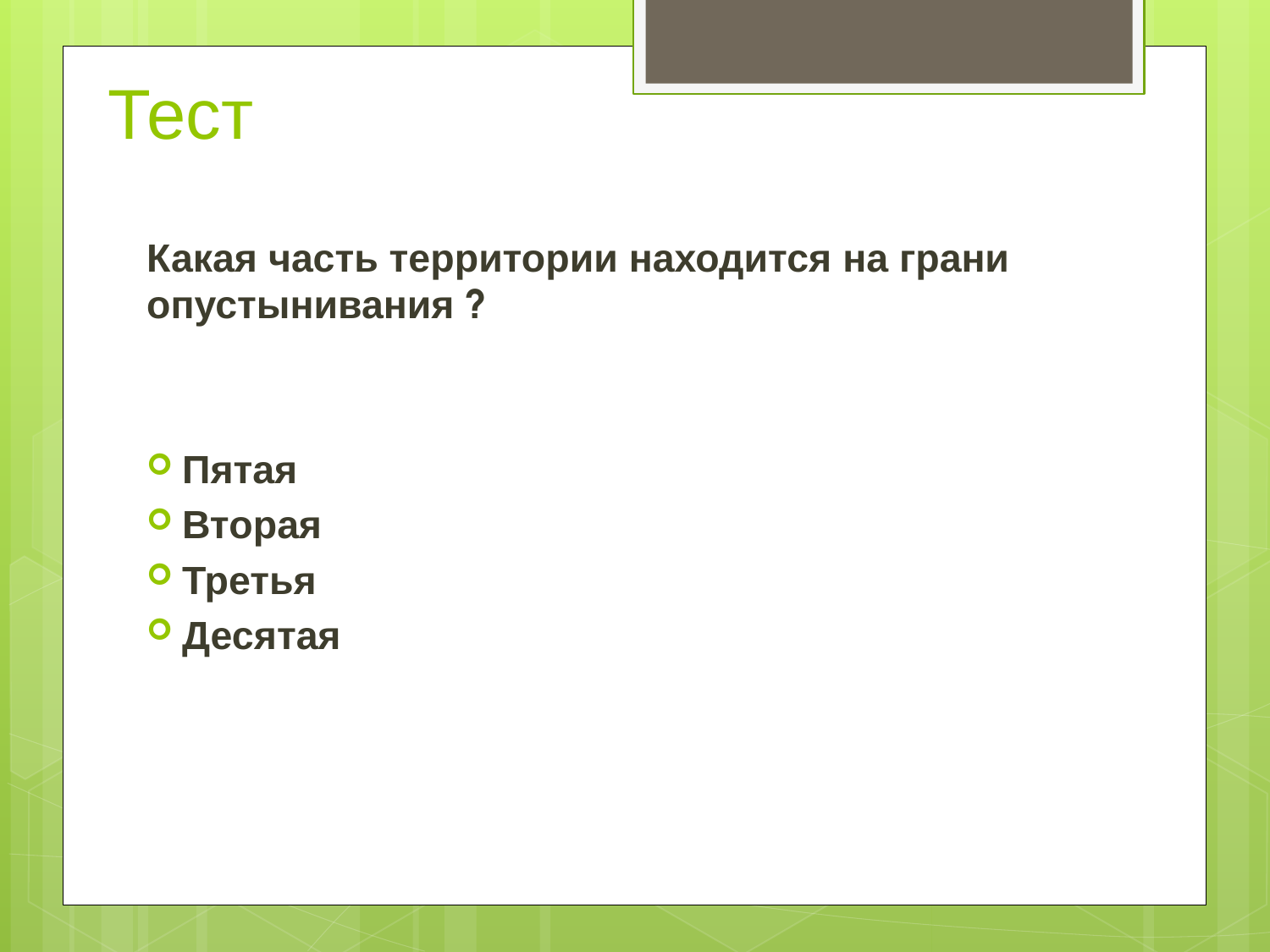

# Тест
Какая часть территории находится на грани опустынивания ?

Пятая
Вторая
Третья
Десятая